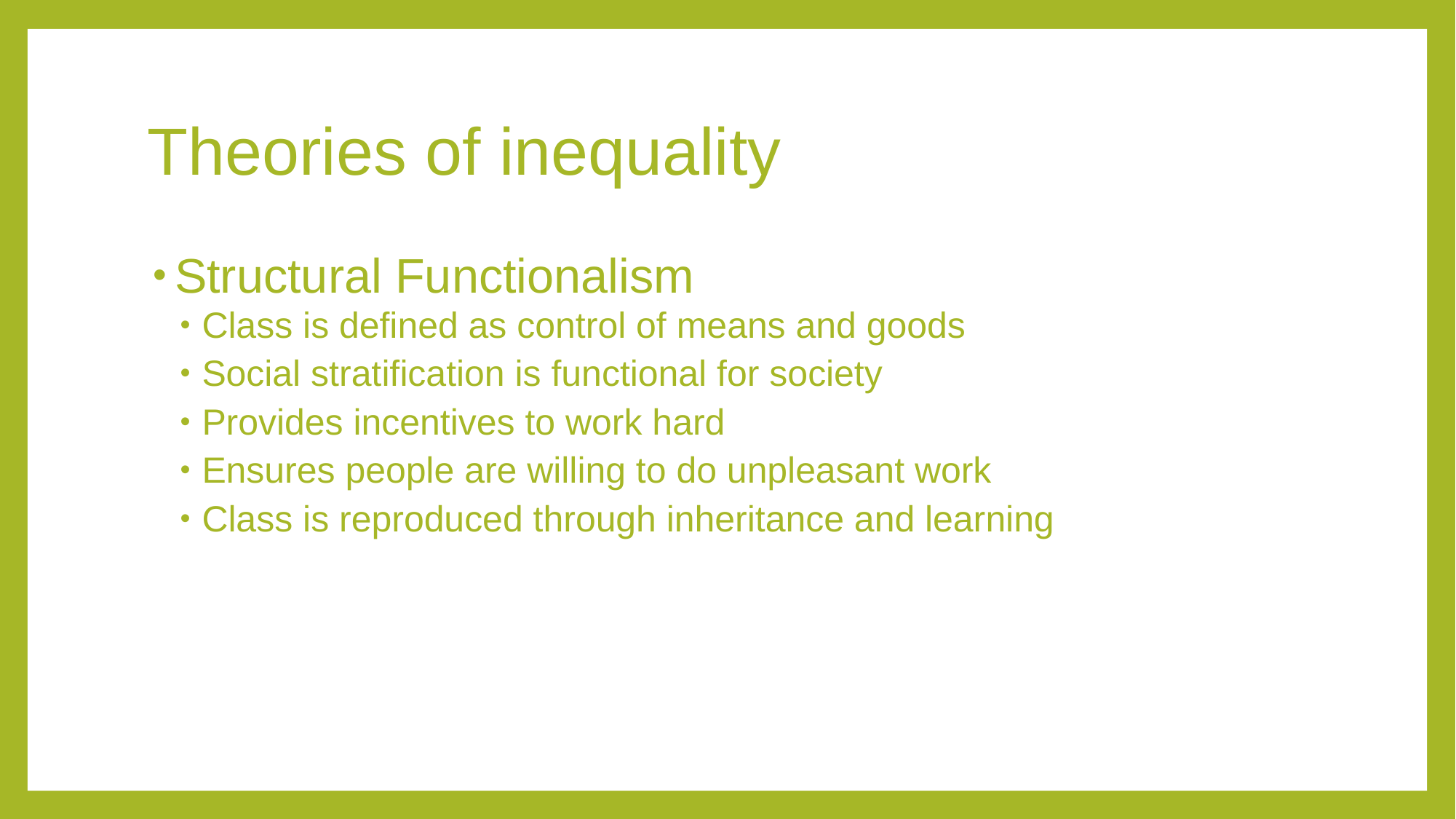

# Theories of inequality
Structural Functionalism
Class is defined as control of means and goods
Social stratification is functional for society
Provides incentives to work hard
Ensures people are willing to do unpleasant work
Class is reproduced through inheritance and learning